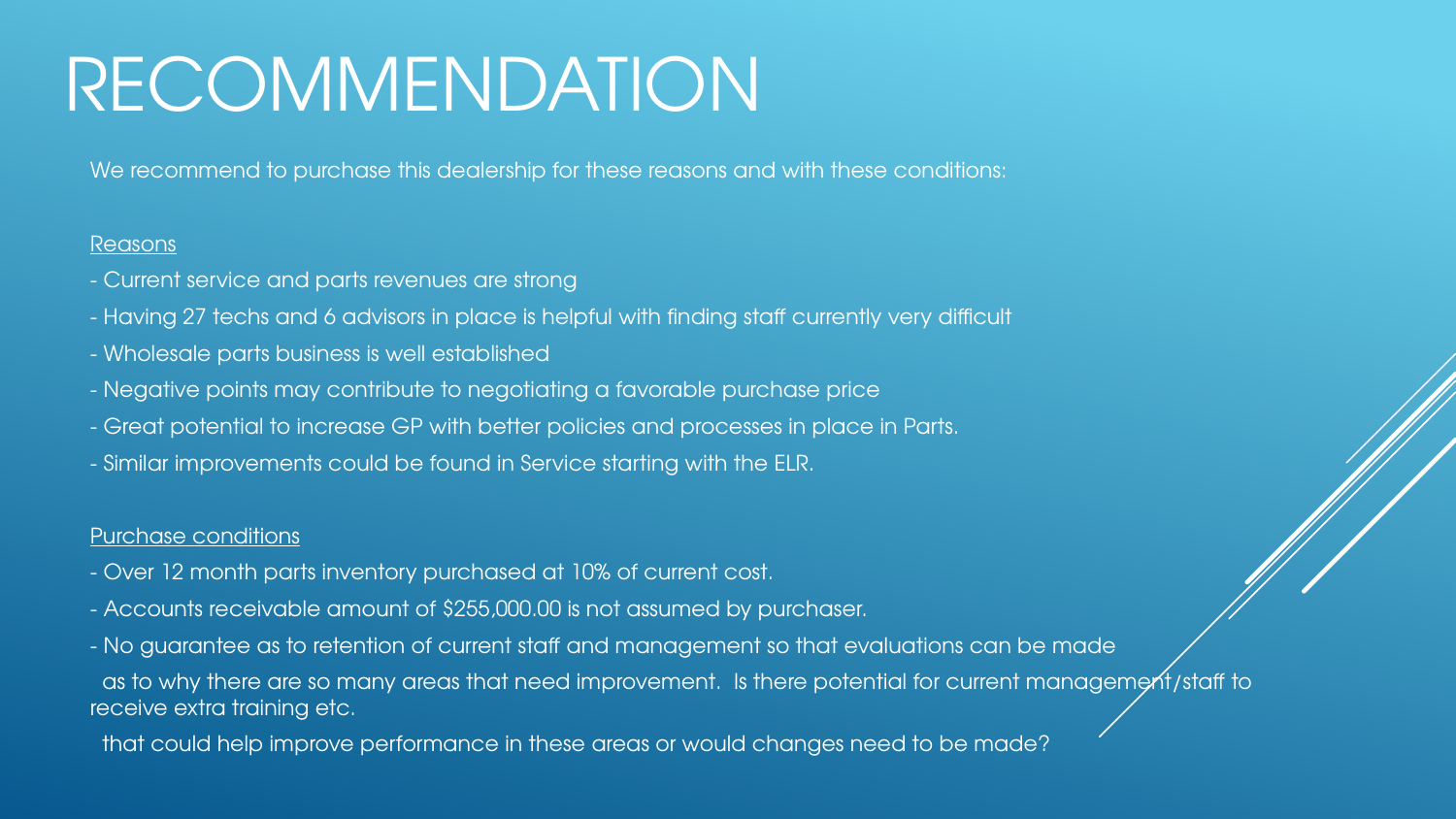

# Recommendation
We recommend to purchase this dealership for these reasons and with these conditions:

Reasons
- Current service and parts revenues are strong
- Having 27 techs and 6 advisors in place is helpful with finding staff currently very difficult
- Wholesale parts business is well established
- Negative points may contribute to negotiating a favorable purchase price
- Great potential to increase GP with better policies and processes in place in Parts.
- Similar improvements could be found in Service starting with the ELR.

Purchase conditions
- Over 12 month parts inventory purchased at 10% of current cost.
- Accounts receivable amount of $255,000.00 is not assumed by purchaser.
- No guarantee as to retention of current staff and management so that evaluations can be made
  as to why there are so many areas that need improvement.  Is there potential for current management/staff to receive extra training etc.
  that could help improve performance in these areas or would changes need to be made?